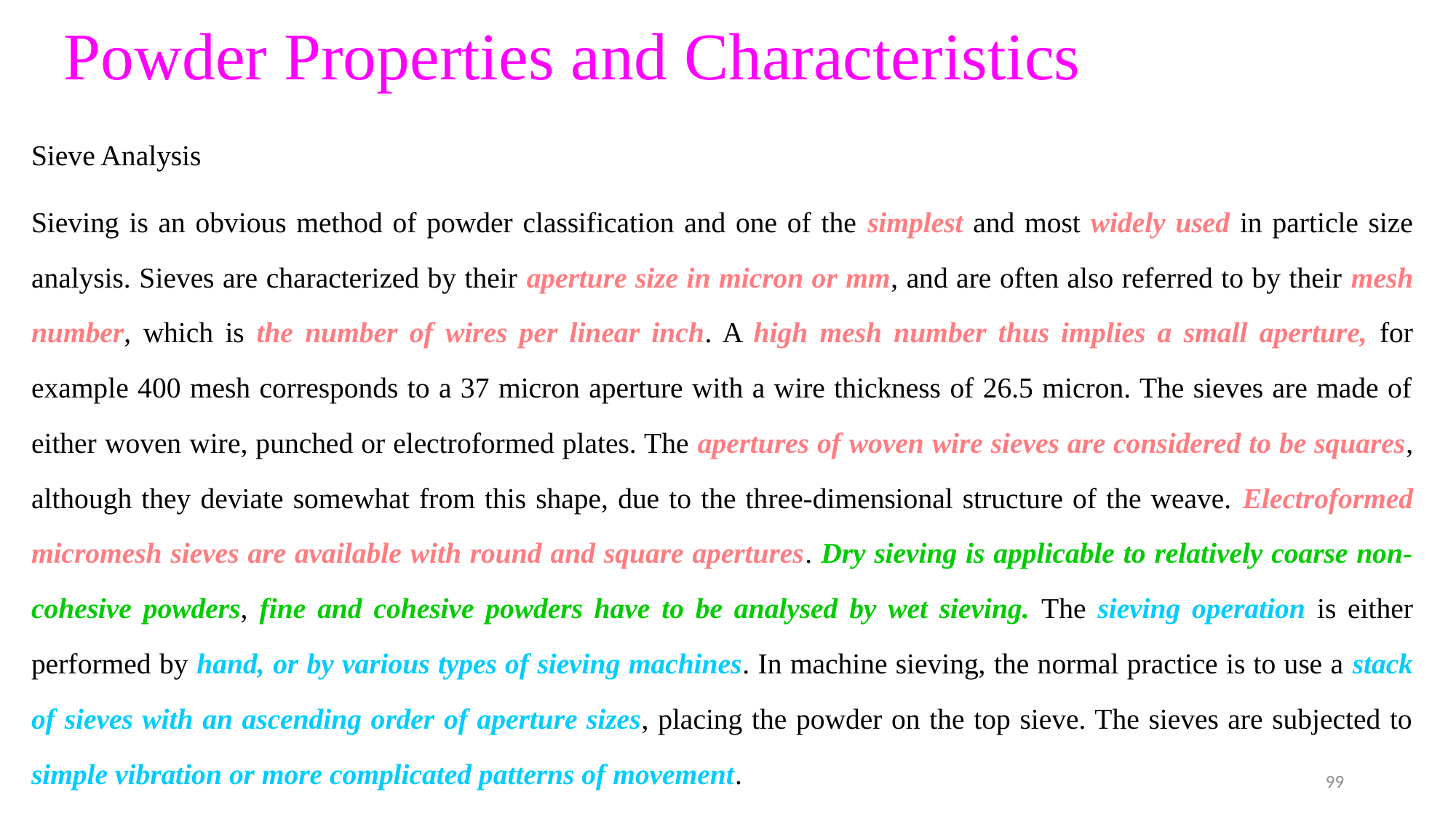

# Powder Properties and Characteristics
Sieve Analysis
Sieving is an obvious method of powder classification and one of the simplest and most widely used in particle size analysis. Sieves are characterized by their aperture size in micron or mm, and are often also referred to by their mesh number, which is the number of wires per linear inch. A high mesh number thus implies a small aperture, for example 400 mesh corresponds to a 37 micron aperture with a wire thickness of 26.5 micron. The sieves are made of either woven wire, punched or electroformed plates. The apertures of woven wire sieves are considered to be squares, although they deviate somewhat from this shape, due to the three-dimensional structure of the weave. Electroformed micromesh sieves are available with round and square apertures. Dry sieving is applicable to relatively coarse non-cohesive powders, fine and cohesive powders have to be analysed by wet sieving. The sieving operation is either performed by hand, or by various types of sieving machines. In machine sieving, the normal practice is to use a stack of sieves with an ascending order of aperture sizes, placing the powder on the top sieve. The sieves are subjected to simple vibration or more complicated patterns of movement.
99